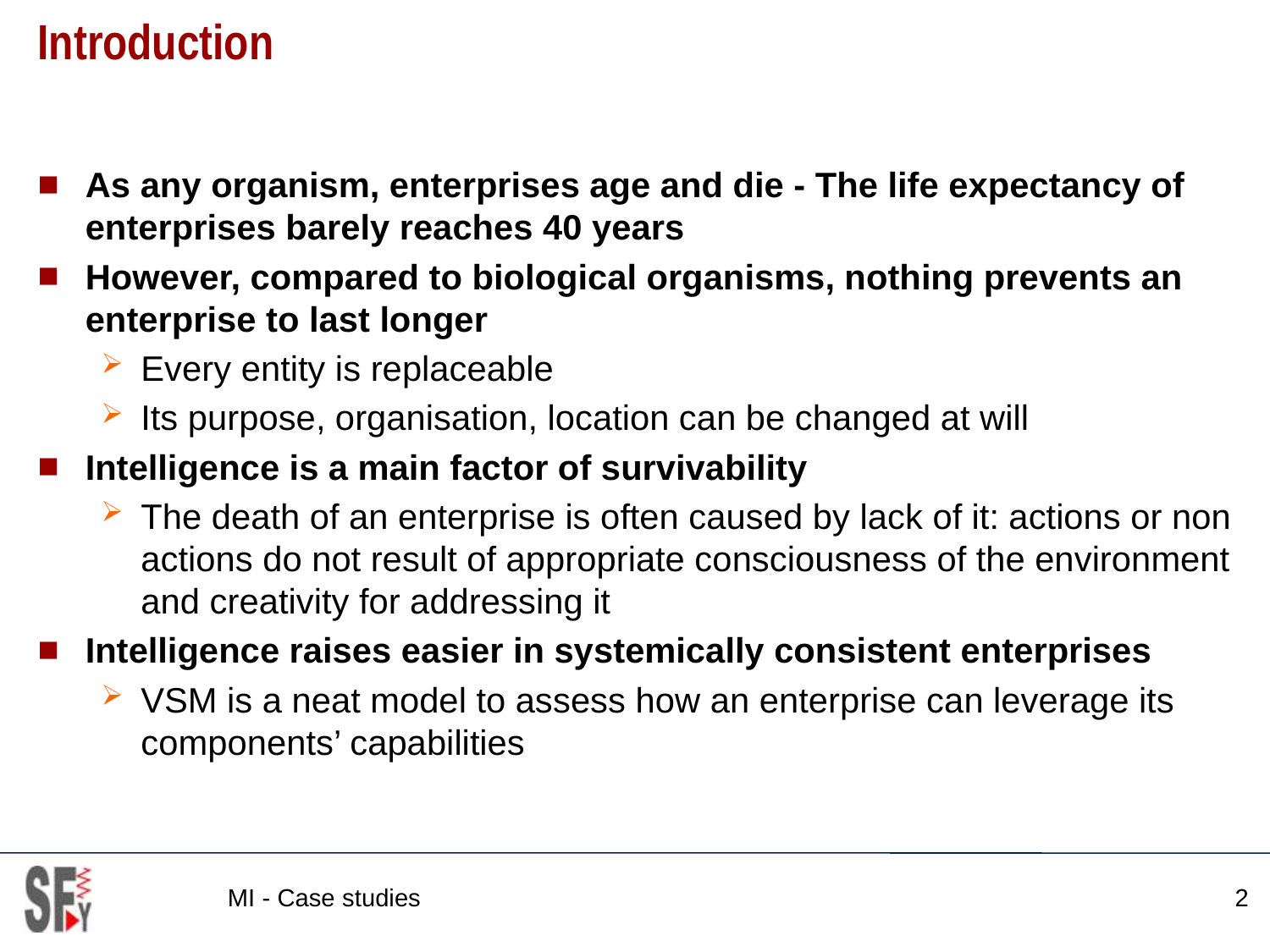

# Introduction
As any organism, enterprises age and die - The life expectancy of enterprises barely reaches 40 years
However, compared to biological organisms, nothing prevents an enterprise to last longer
Every entity is replaceable
Its purpose, organisation, location can be changed at will
Intelligence is a main factor of survivability
The death of an enterprise is often caused by lack of it: actions or non actions do not result of appropriate consciousness of the environment and creativity for addressing it
Intelligence raises easier in systemically consistent enterprises
VSM is a neat model to assess how an enterprise can leverage its components’ capabilities

MI - Case studies
2